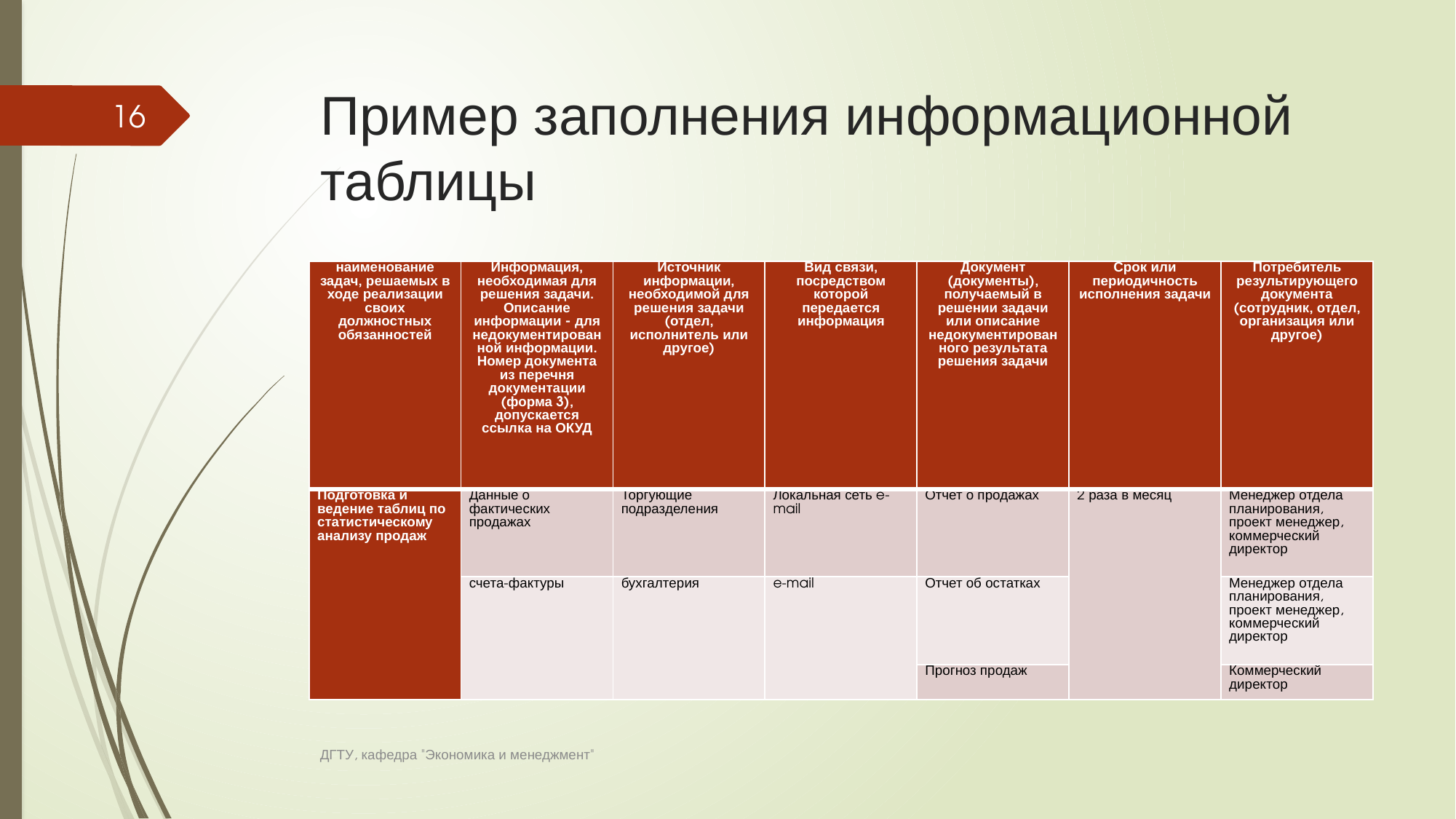

# Пример заполнения информационной таблицы
16
| наименование задач, решаемых в ходе реализации своих должностных обязанностей | Информация, необходимая для решения задачи. Описание информации - для недокументированной информации. Номер документа из перечня документации (форма 3), допускается ссылка на ОКУД | Источник информации, необходимой для решения задачи (отдел, исполнитель или другое) | Вид связи, посредством которой передается информация | Документ (документы), получаемый в решении задачи или описание недокументированного результата решения задачи | Срок или периодичность исполнения задачи | Потребитель результирующего документа (сотрудник, отдел, организация или другое) |
| --- | --- | --- | --- | --- | --- | --- |
| Подготовка и ведение таблиц по статистическому анализу продаж | Данные о фактических продажах | Торгующие подразделения | Локальная сеть e-mail | Отчет о продажах | 2 раза в месяц | Менеджер отдела планирования, проект менеджер, коммерческий директор |
|  | счета-фактуры | бухгалтерия | e-mail | Отчет об остатках |  | Менеджер отдела планирования, проект менеджер, коммерческий директор |
|  |  |  |  | Прогноз продаж |  | Коммерческий директор |
ДГТУ, кафедра "Экономика и менеджмент"